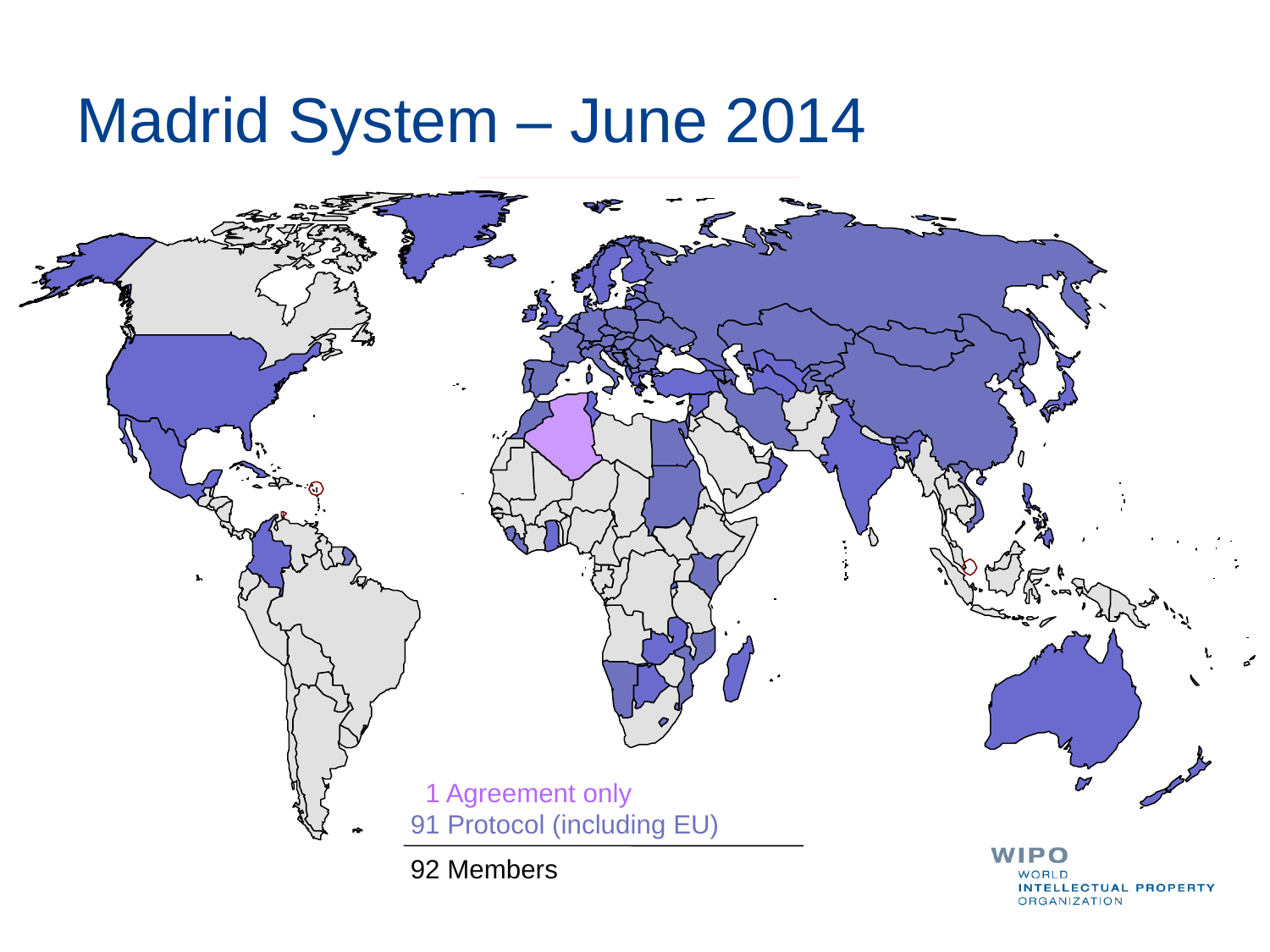

# Madrid System – June 2014

  1 Agreement only
91 Protocol (including EU)
92 Members